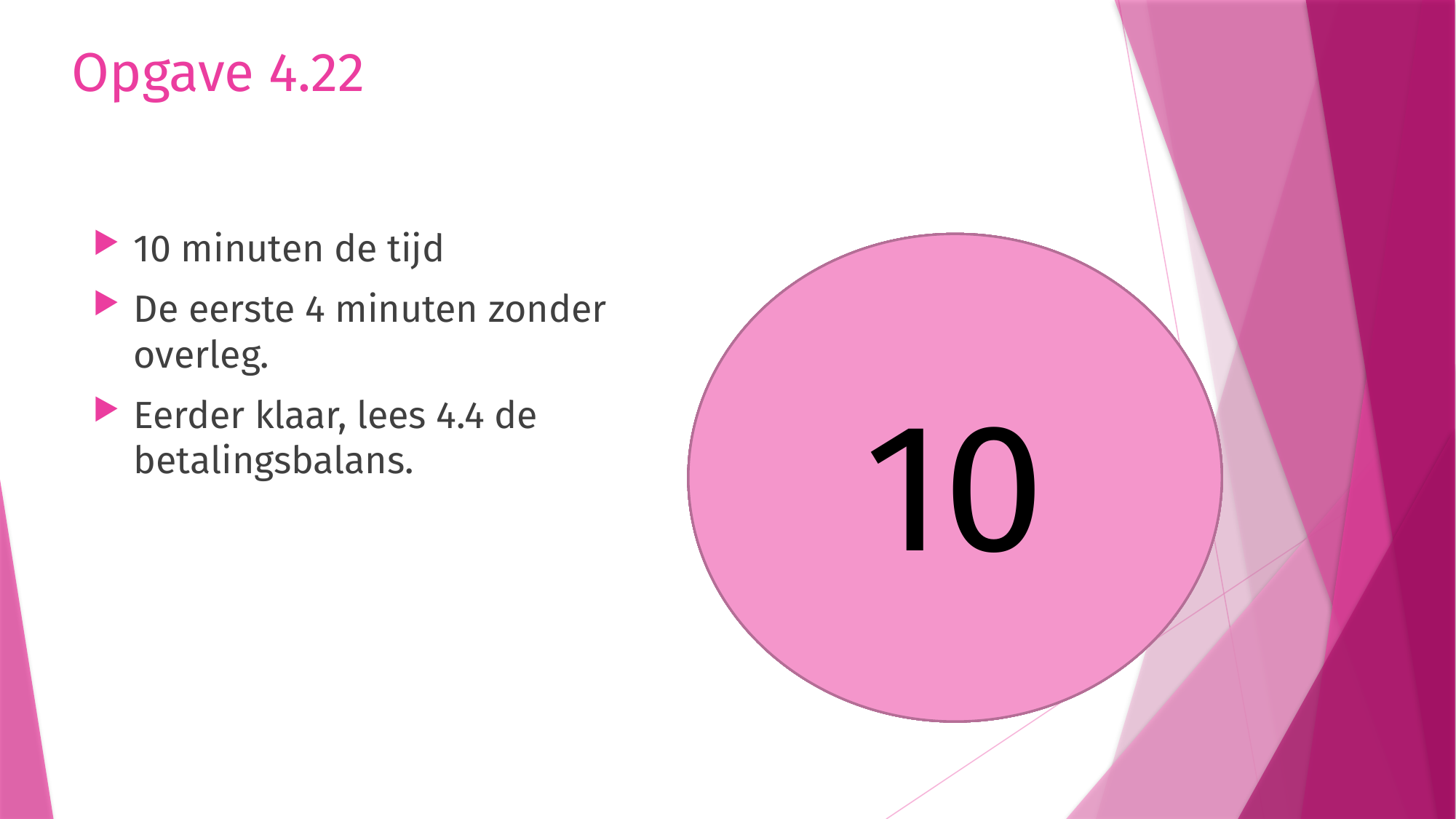

# Opgave 4.22
10 minuten de tijd
De eerste 4 minuten zonder overleg.
Eerder klaar, lees 4.4 de betalingsbalans.
10
8
9
5
6
7
4
3
1
2